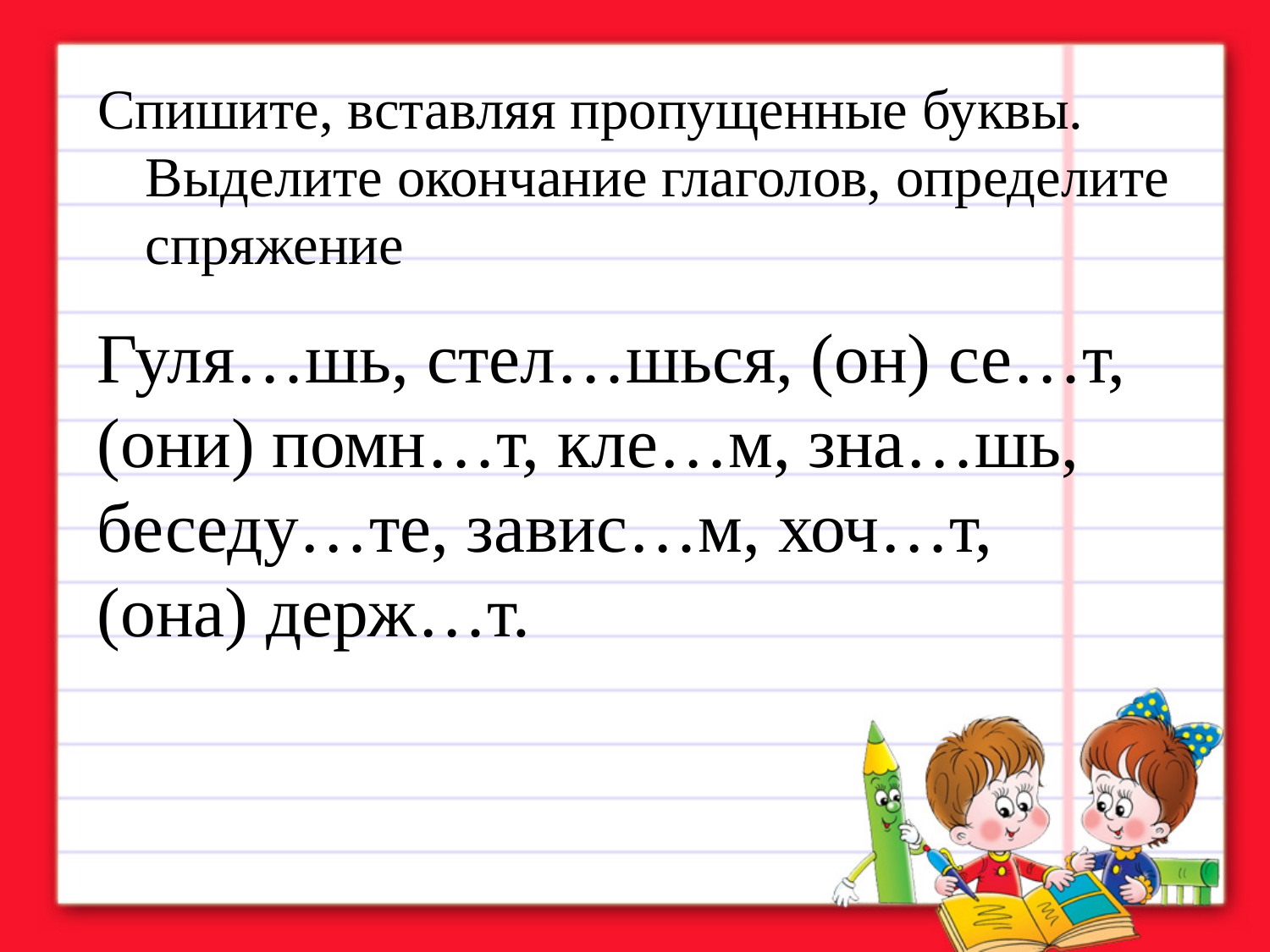

Спишите, вставляя пропущенные буквы. Выделите окончание глаголов, определите спряжение
Гуля…шь, стел…шься, (он) се…т, (они) помн…т, кле…м, зна…шь, беседу…те, завис…м, хоч…т, (она) держ…т.